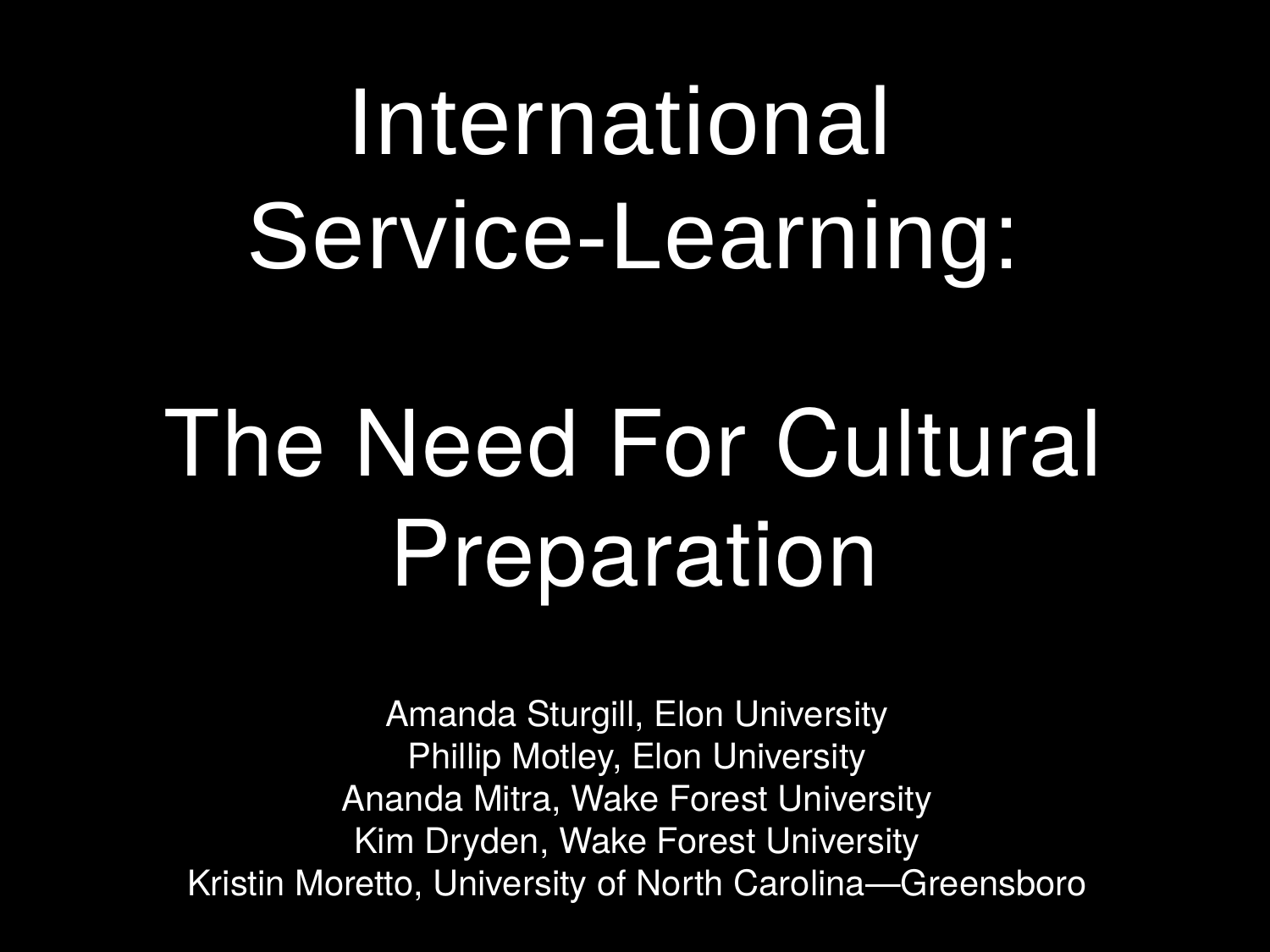

# International Service-Learning: The Need For Cultural Preparation
Amanda Sturgill, Elon University
Phillip Motley, Elon University
Ananda Mitra, Wake Forest University
Kim Dryden, Wake Forest University
Kristin Moretto, University of North Carolina—Greensboro